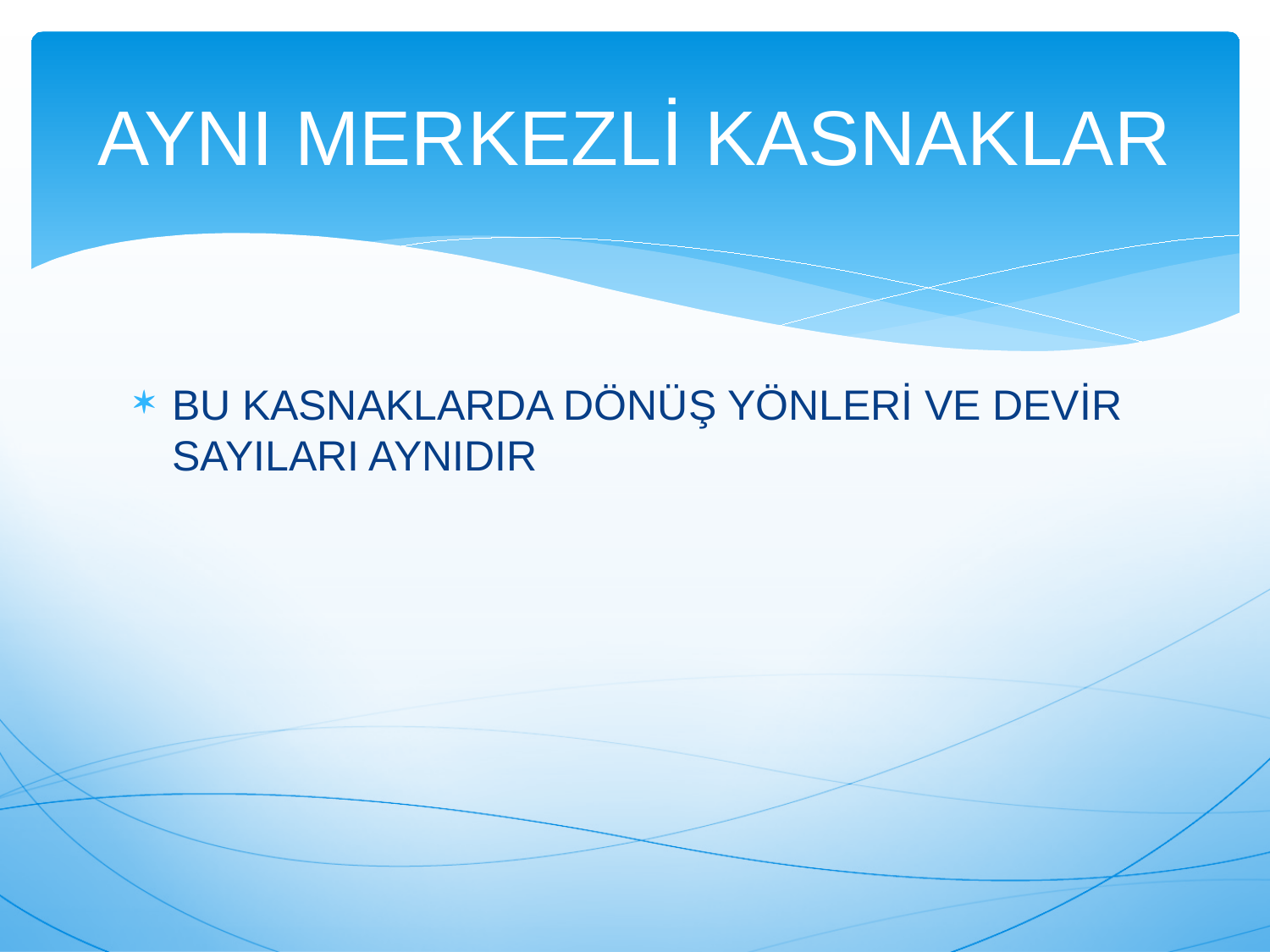

# AYNI MERKEZLİ KASNAKLAR
BU KASNAKLARDA DÖNÜŞ YÖNLERİ VE DEVİR SAYILARI AYNIDIR